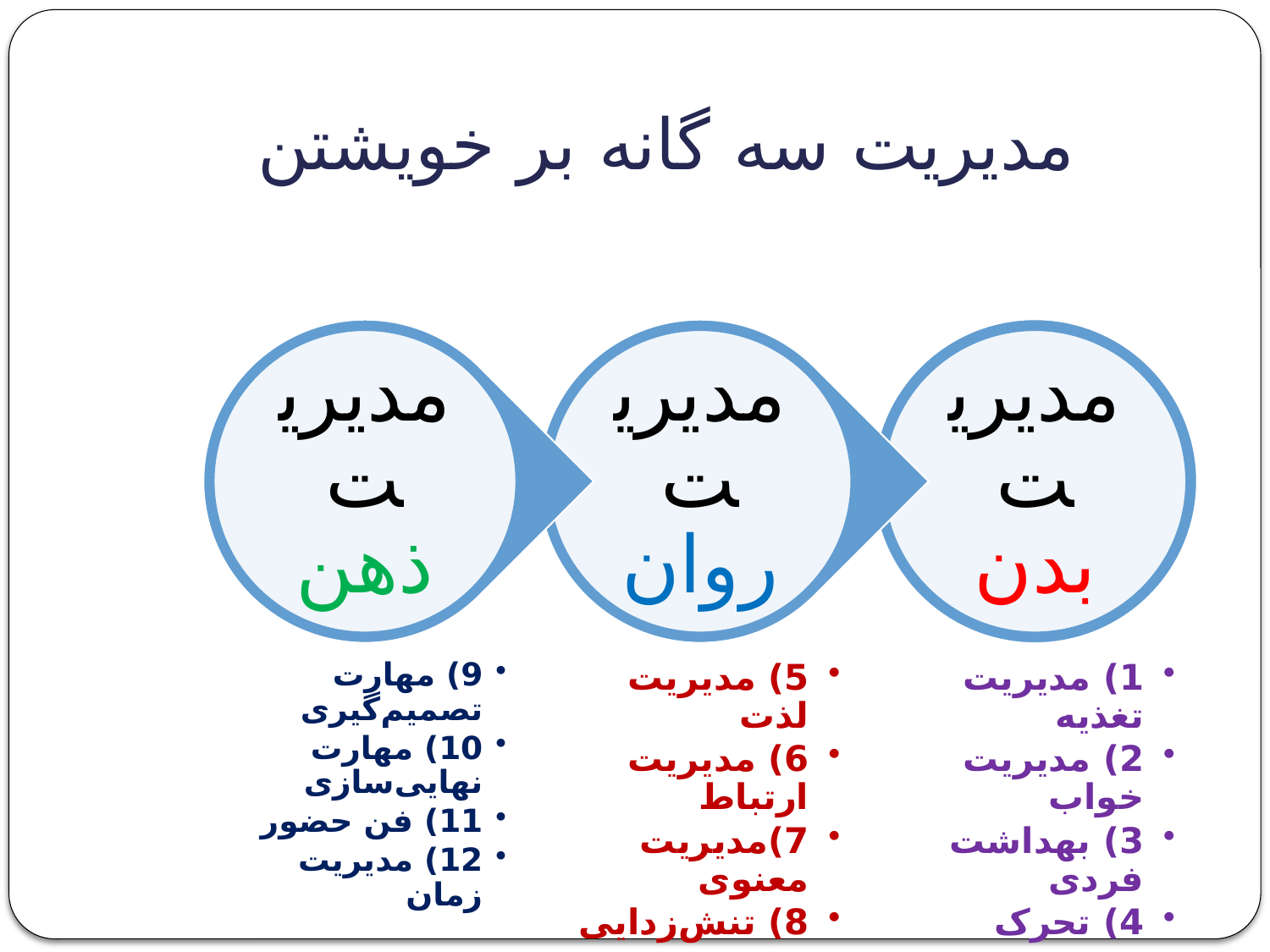

# مدیریت سه گانه بر خویشتن
مدیریت بدن
1) مدیریت تغذیه
2) مدیریت خواب
3) بهداشت فردی
4) تحرک
مدیریت روان
5) مدیریت لذت
6) مدیریت ارتباط
7)مدیریت معنوی
8) تنش‌زدایی
مدیریت ذهن
9) مهارت تصمیم‌گیری
10) مهارت نهایی‌سازی
11) فن حضور
12) مدیریت زمان